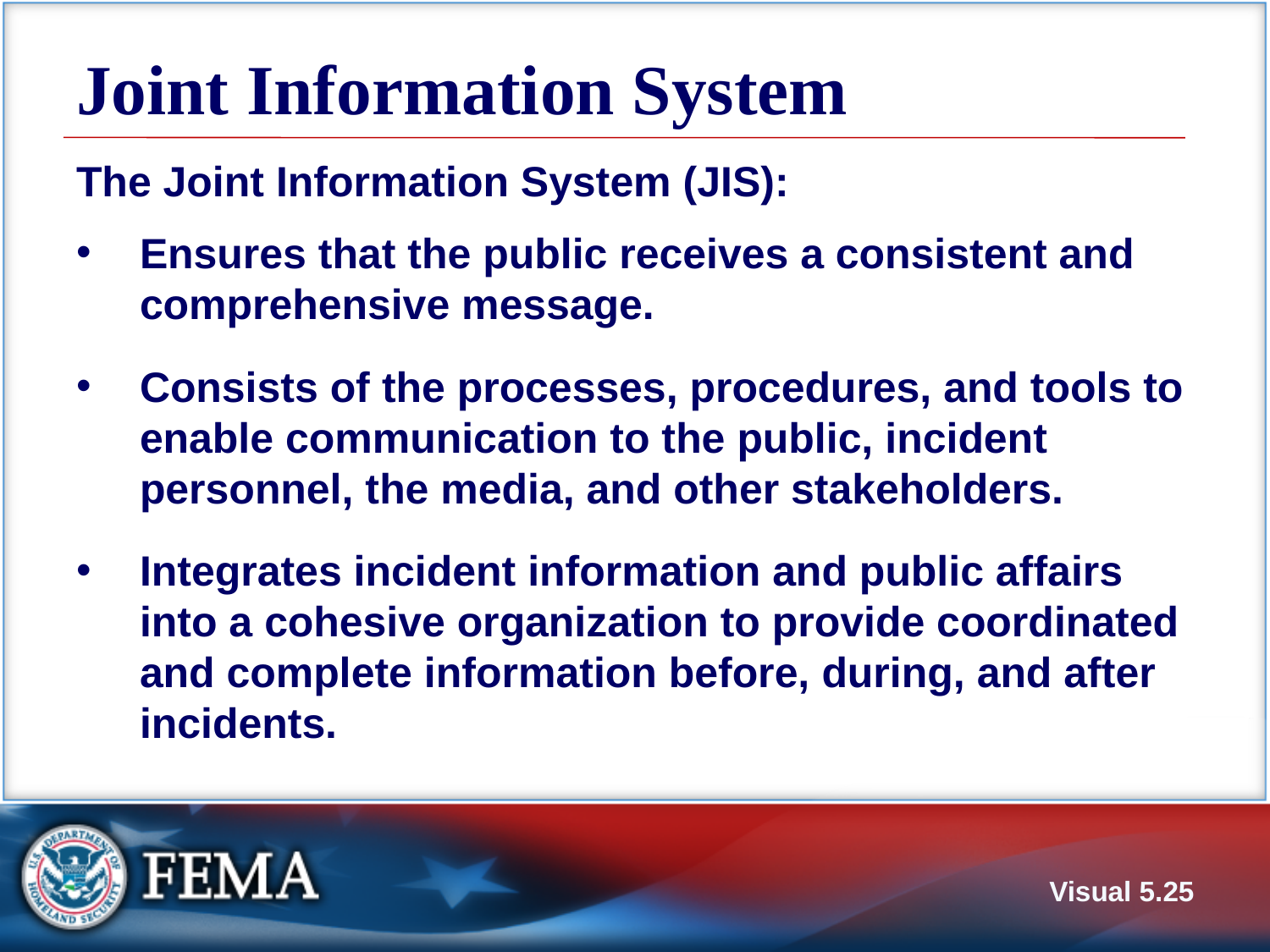

# Joint Information System
The Joint Information System (JIS):
Ensures that the public receives a consistent and comprehensive message.
Consists of the processes, procedures, and tools to enable communication to the public, incident personnel, the media, and other stakeholders.
Integrates incident information and public affairs into a cohesive organization to provide coordinated and complete information before, during, and after incidents.
Visual 5.25